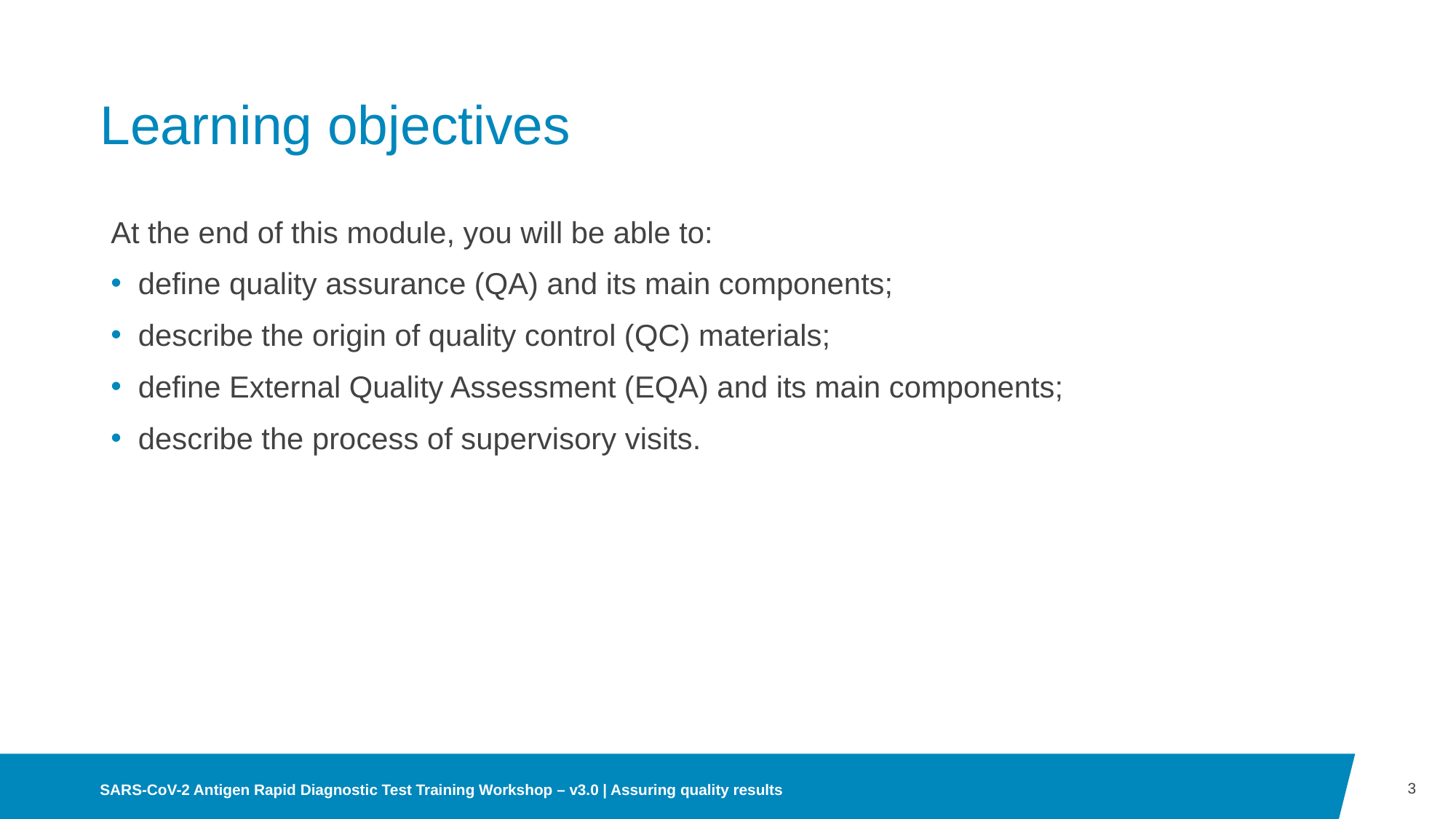

# Learning objectives
At the end of this module, you will be able to:
define quality assurance (QA) and its main components;
describe the origin of quality control (QC) materials;
define External Quality Assessment (EQA) and its main components;
describe the process of supervisory visits.

3
SARS-CoV-2 Antigen Rapid Diagnostic Test Training Workshop – v3.0 | Assuring quality results